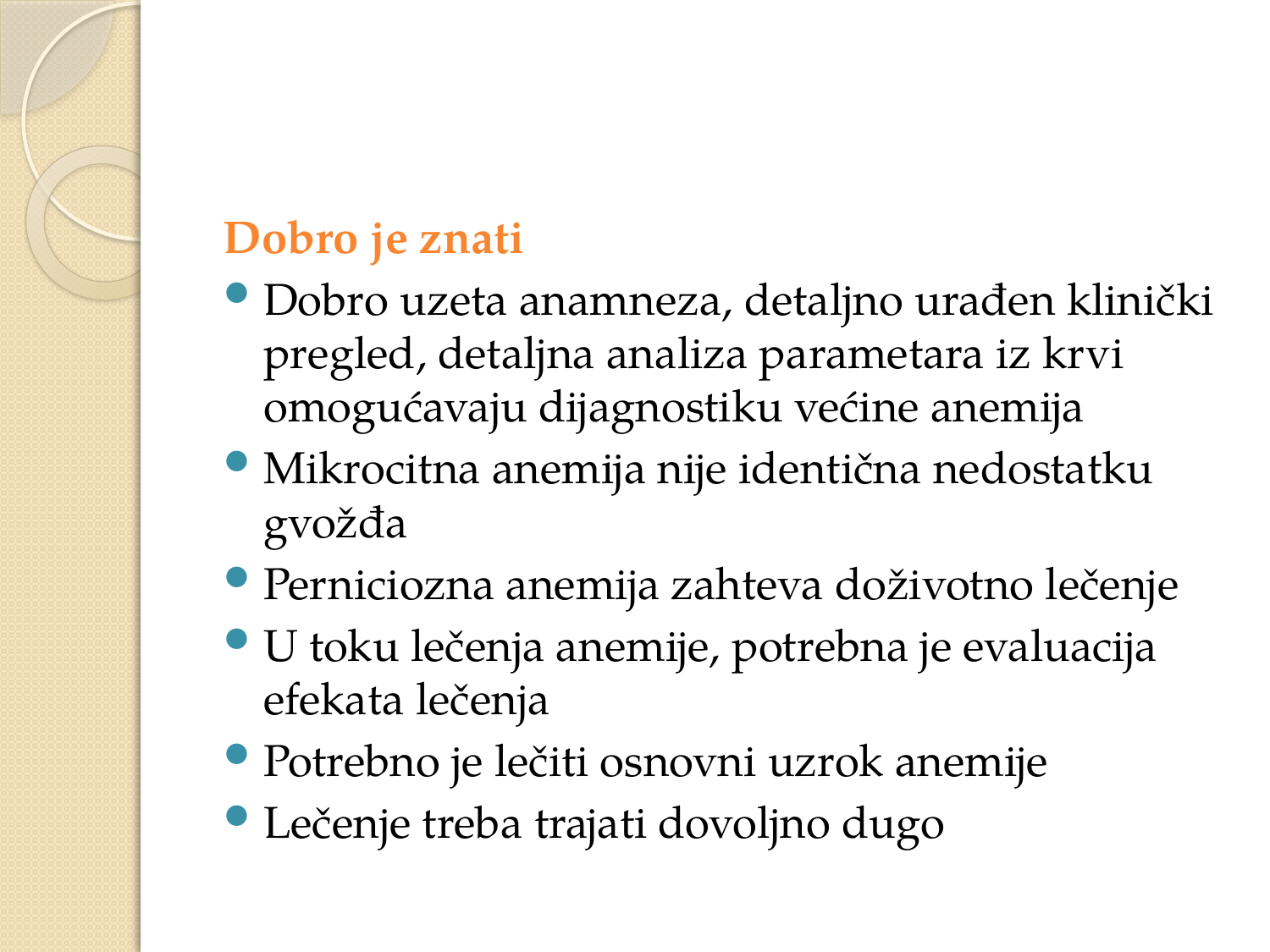

#
Dobro je znati
Dobro uzeta anamneza, detaljno urađen klinički pregled, detaljna analiza parametara iz krvi omogućavaju dijagnostiku većine anemija
Mikrocitna anemija nije identična nedostatku gvožđa
Perniciozna anemija zahteva doživotno lečenje
U toku lečenja anemije, potrebna je evaluacija efekata lečenja
Potrebno je lečiti osnovni uzrok anemije
Lečenje treba trajati dovoljno dugo